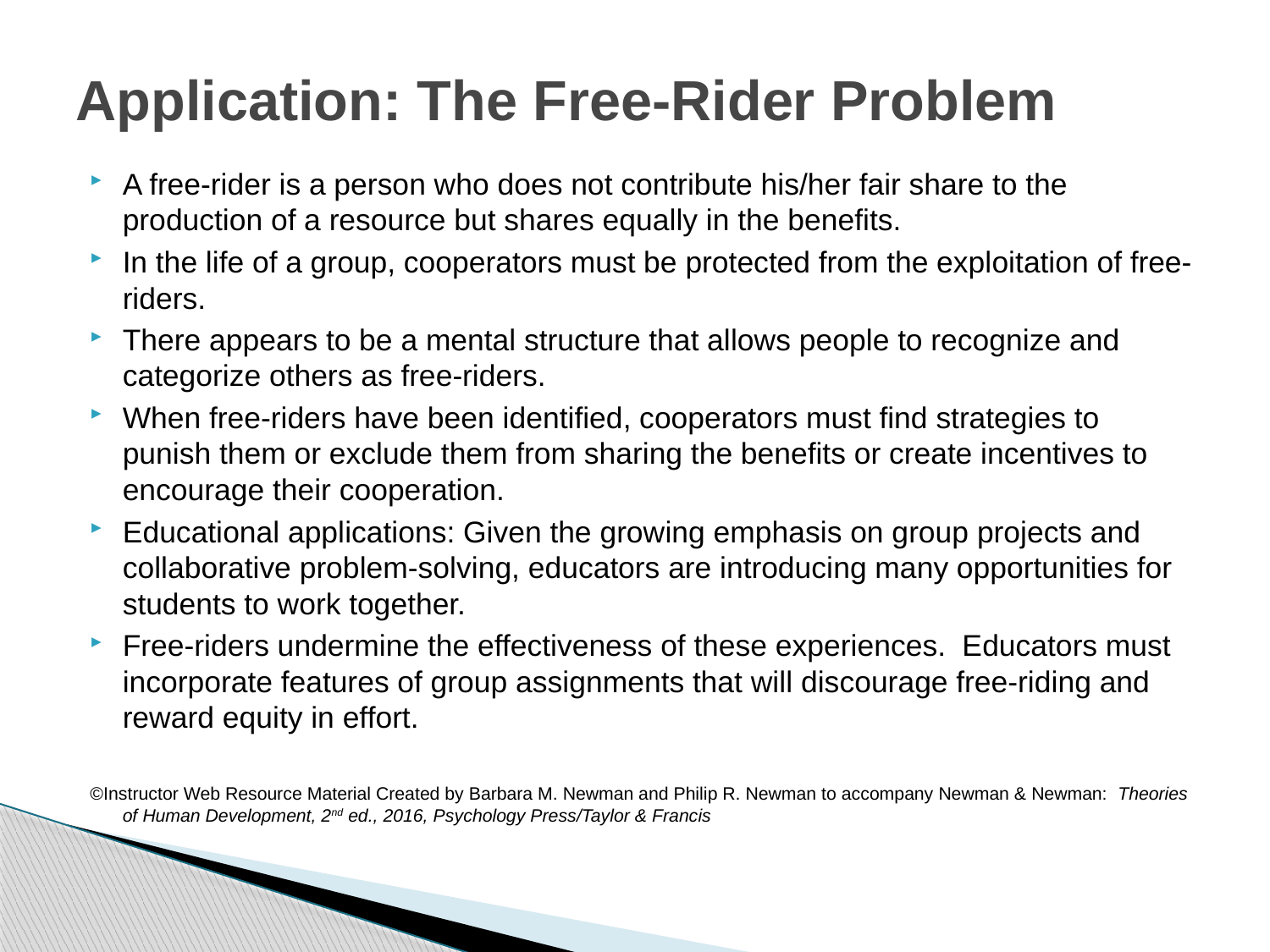

# Application: The Free-Rider Problem
A free-rider is a person who does not contribute his/her fair share to the production of a resource but shares equally in the benefits.
In the life of a group, cooperators must be protected from the exploitation of free-riders.
There appears to be a mental structure that allows people to recognize and categorize others as free-riders.
When free-riders have been identified, cooperators must find strategies to punish them or exclude them from sharing the benefits or create incentives to encourage their cooperation.
Educational applications: Given the growing emphasis on group projects and collaborative problem-solving, educators are introducing many opportunities for students to work together.
Free-riders undermine the effectiveness of these experiences.  Educators must incorporate features of group assignments that will discourage free-riding and reward equity in effort.

©Instructor Web Resource Material Created by Barbara M. Newman and Philip R. Newman to accompany Newman & Newman:  Theories of Human Development, 2nd ed., 2016, Psychology Press/Taylor & Francis